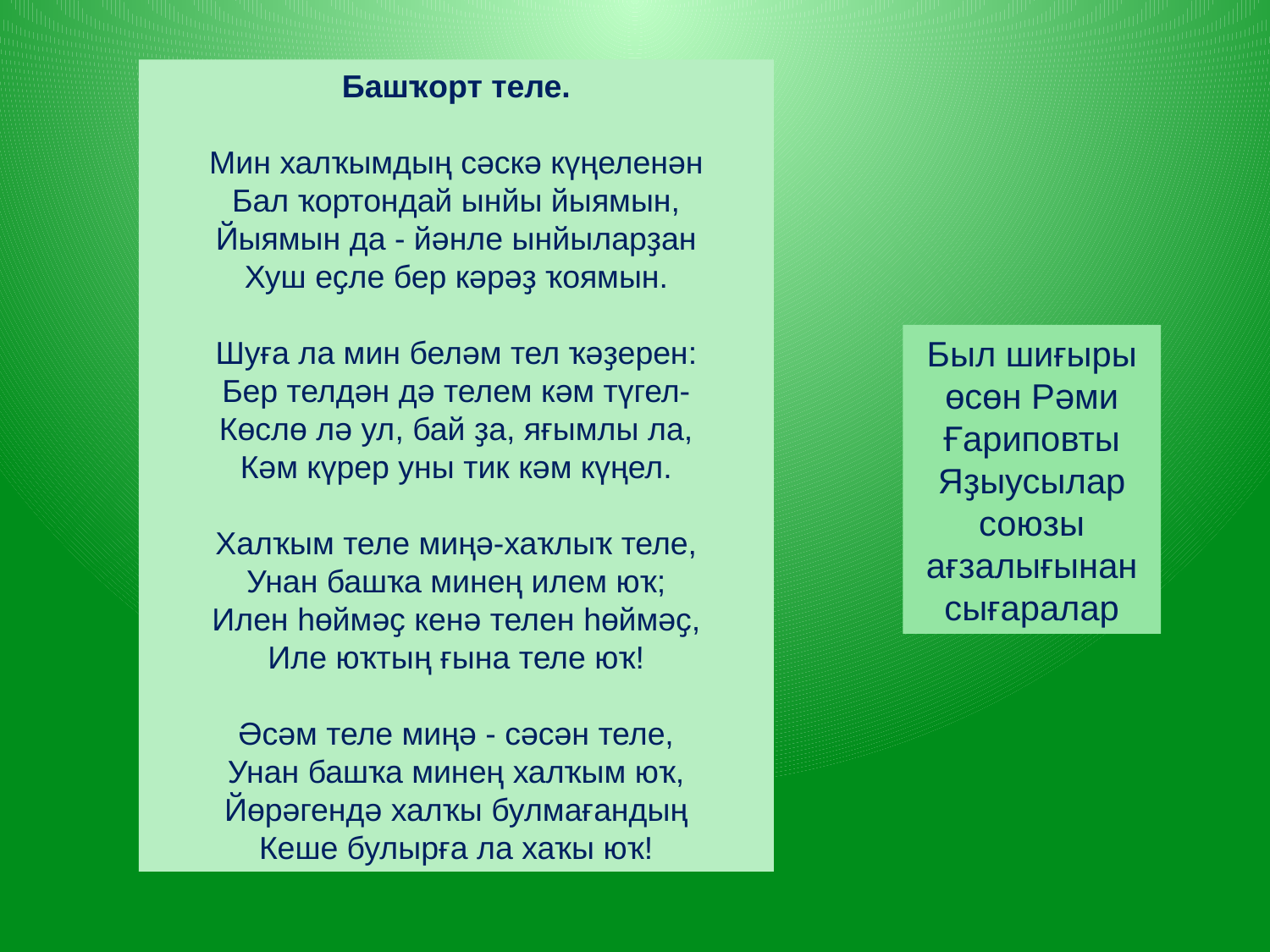

Башҡорт теле.
Мин халҡымдың сәскә күңеленән
Бал ҡортондай ынйы йыямын,
Йыямын да - йәнле ынйыларҙан
Хуш еҫле бер кәрәҙ ҡоямын.
Шуға ла мин беләм тел ҡәҙерен:
Бер телдән дә телем кәм түгел-
Көслө лә ул, бай ҙа, яғымлы ла,
Кәм күрер уны тик кәм күңел.
Халҡым теле миңә-хаҡлыҡ теле,
Унан башҡа минең илем юҡ;
Илен hөймәҫ кенә телен hөймәҫ,
Иле юҡтың ғына теле юҡ!
Әсәм теле миңә - сәсән теле,
Унан башҡа минең халҡым юҡ,
Йөрәгендә халҡы булмағандың
Кеше булырға ла хаҡы юҡ!
Был шиғыры өсөн Рәми Ғариповты Яҙыусылар союзы ағзалығынан сығаралар